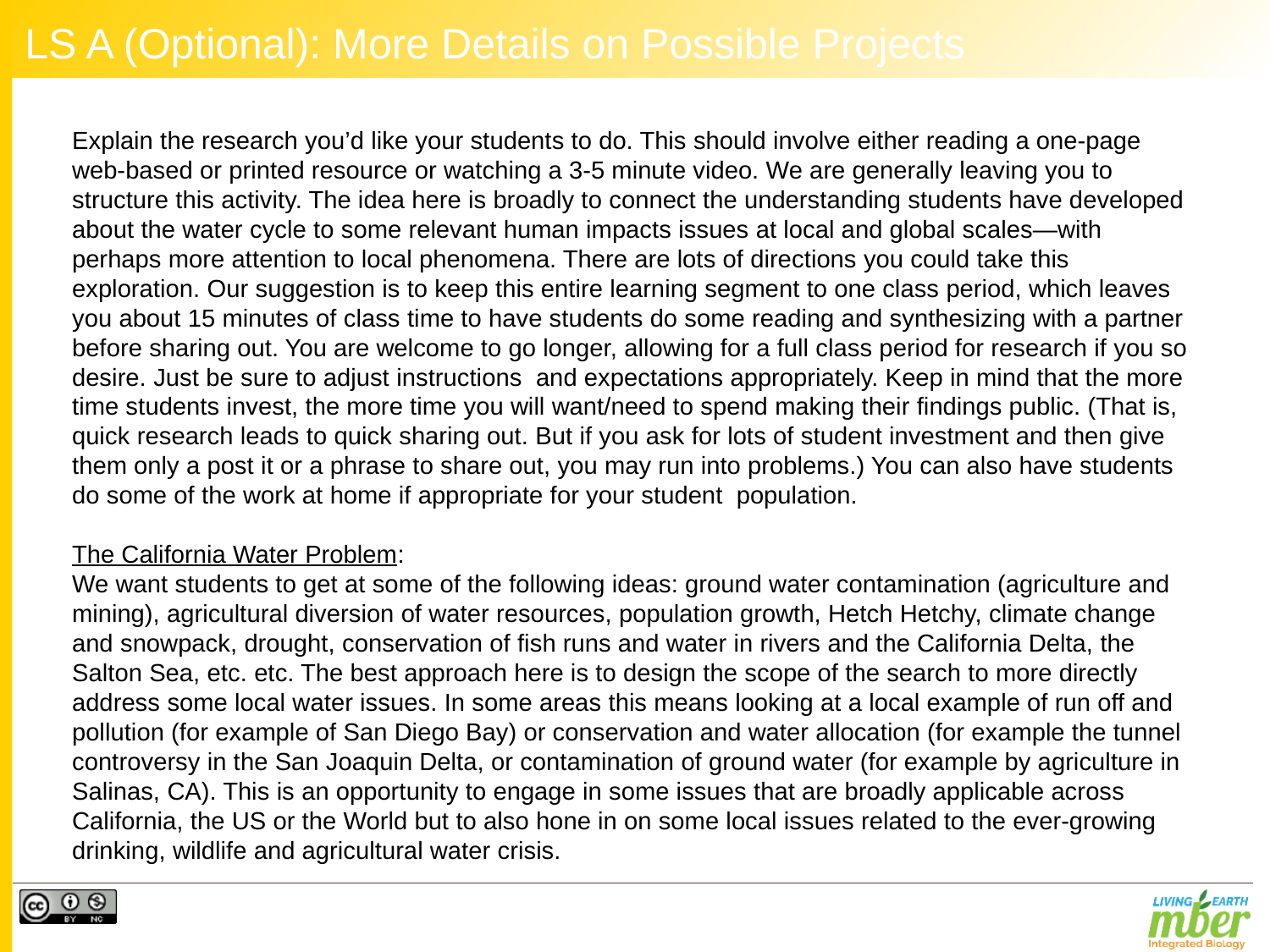

# LS A (Optional): More Details on Possible Projects
Explain the research you’d like your students to do. This should involve either reading a one-page web-based or printed resource or watching a 3-5 minute video. We are generally leaving you to structure this activity. The idea here is broadly to connect the understanding students have developed about the water cycle to some relevant human impacts issues at local and global scales—with perhaps more attention to local phenomena. There are lots of directions you could take this exploration. Our suggestion is to keep this entire learning segment to one class period, which leaves you about 15 minutes of class time to have students do some reading and synthesizing with a partner before sharing out. You are welcome to go longer, allowing for a full class period for research if you so desire. Just be sure to adjust instructions  and expectations appropriately. Keep in mind that the more time students invest, the more time you will want/need to spend making their findings public. (That is, quick research leads to quick sharing out. But if you ask for lots of student investment and then give them only a post it or a phrase to share out, you may run into problems.) You can also have students do some of the work at home if appropriate for your student  population.

The California Water Problem:
We want students to get at some of the following ideas: ground water contamination (agriculture and mining), agricultural diversion of water resources, population growth, Hetch Hetchy, climate change and snowpack, drought, conservation of fish runs and water in rivers and the California Delta, the Salton Sea, etc. etc. The best approach here is to design the scope of the search to more directly address some local water issues. In some areas this means looking at a local example of run off and pollution (for example of San Diego Bay) or conservation and water allocation (for example the tunnel controversy in the San Joaquin Delta, or contamination of ground water (for example by agriculture in Salinas, CA). This is an opportunity to engage in some issues that are broadly applicable across California, the US or the World but to also hone in on some local issues related to the ever-growing drinking, wildlife and agricultural water crisis.